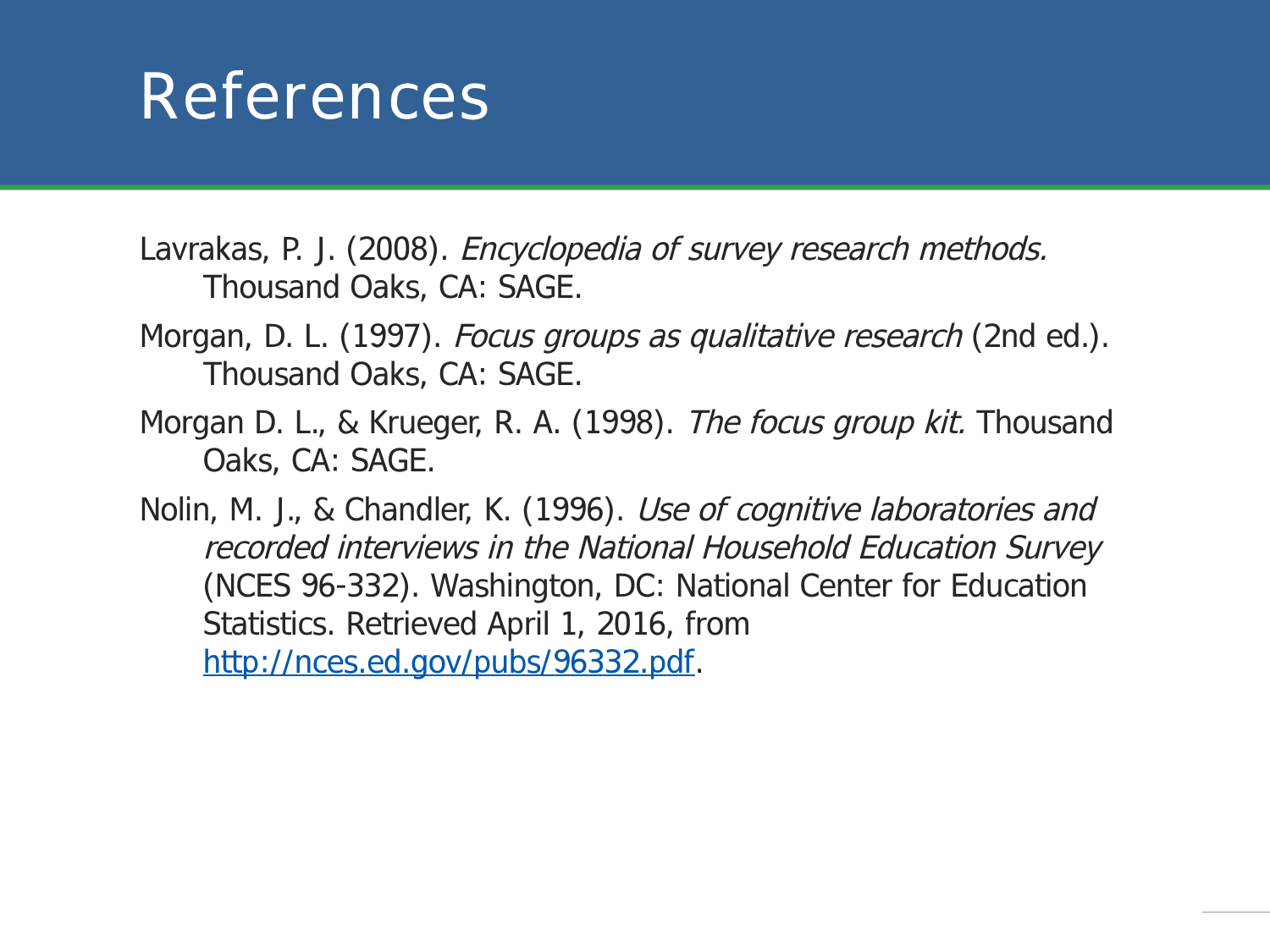

# References
Lavrakas, P. J. (2008). Encyclopedia of survey research methods. Thousand Oaks, CA: SAGE.
Morgan, D. L. (1997). Focus groups as qualitative research (2nd ed.). Thousand Oaks, CA: SAGE.
Morgan D. L., & Krueger, R. A. (1998). The focus group kit. Thousand Oaks, CA: SAGE.
Nolin, M. J., & Chandler, K. (1996). Use of cognitive laboratories and recorded interviews in the National Household Education Survey (NCES 96-332). Washington, DC: National Center for Education Statistics. Retrieved April 1, 2016, from http://nces.ed.gov/pubs/96332.pdf.

35